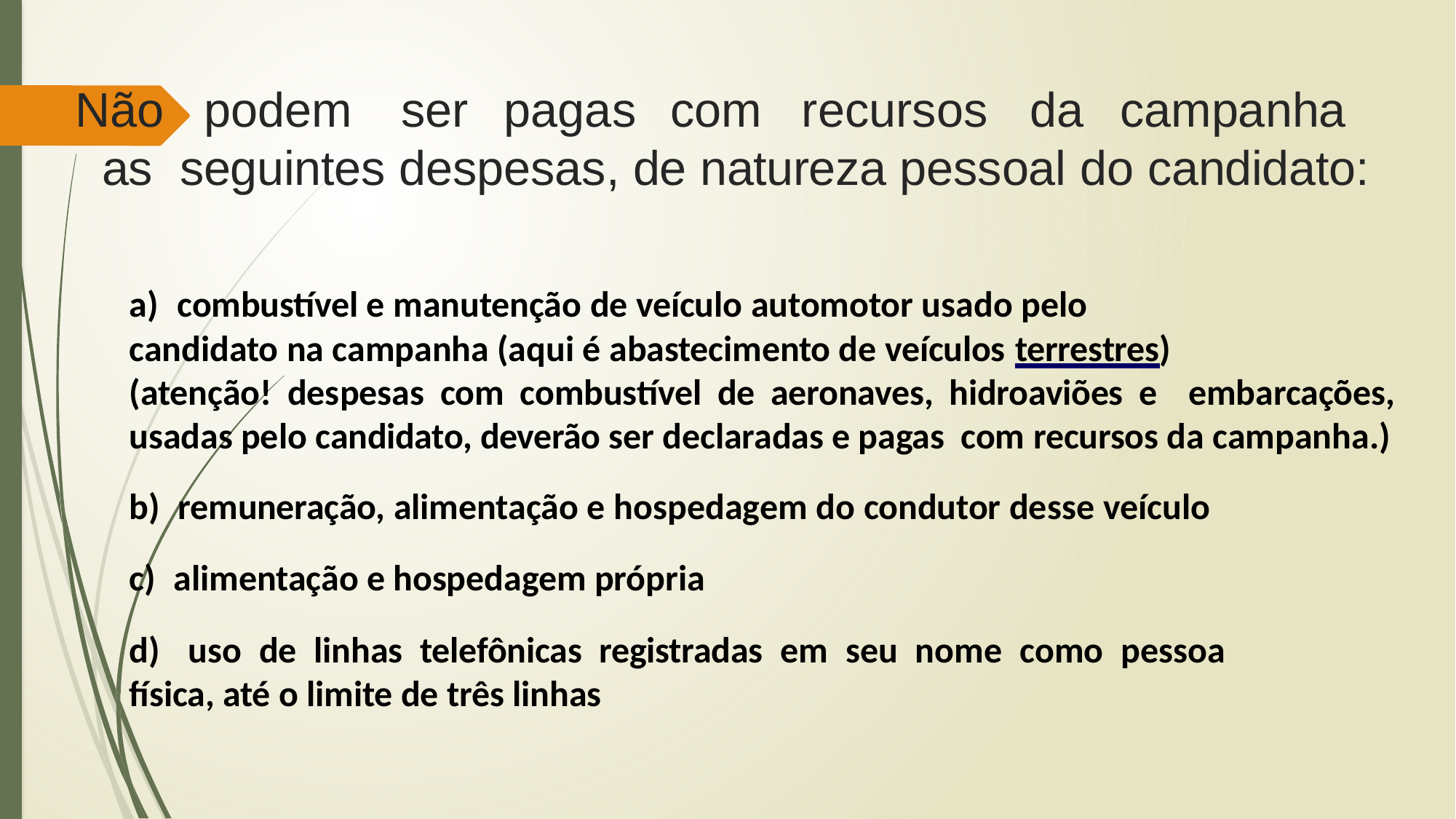

# Não	podem	ser	pagas	com	recursos	da	campanha as  seguintes despesas, de natureza pessoal do candidato:
combustível e manutenção de veículo automotor usado pelo
candidato na campanha (aqui é abastecimento de veículos terrestres)
(atenção! despesas com combustível de aeronaves, hidroaviões e  embarcações, usadas pelo candidato, deverão ser declaradas e pagas  com recursos da campanha.)
remuneração, alimentação e hospedagem do condutor desse veículo
alimentação e hospedagem própria
uso de linhas telefônicas registradas em seu nome como pessoa
física, até o limite de três linhas